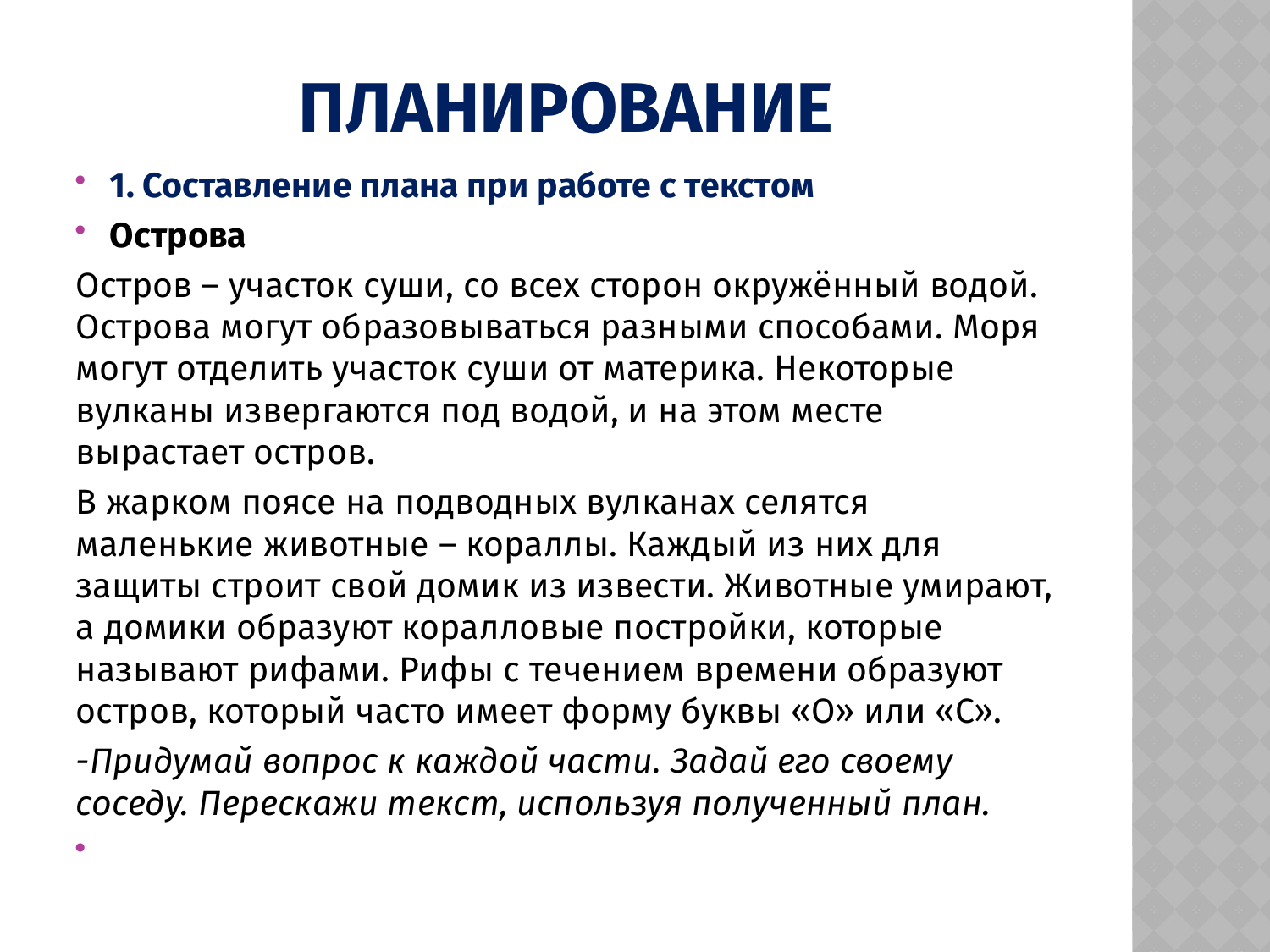

# планирование
1. Составление плана при работе с текстом
Острова
Остров – участок суши, со всех сторон окружённый водой. Острова могут образовываться разными способами. Моря могут отделить участок суши от материка. Некоторые вулканы извергаются под водой, и на этом месте вырастает остров.
В жарком поясе на подводных вулканах селятся маленькие животные – кораллы. Каждый из них для защиты строит свой домик из извести. Животные умирают, а домики образуют коралловые постройки, которые называют рифами. Рифы с течением времени образуют остров, который часто имеет форму буквы «О» или «С».
-Придумай вопрос к каждой части. Задай его своему соседу. Перескажи текст, используя полученный план.